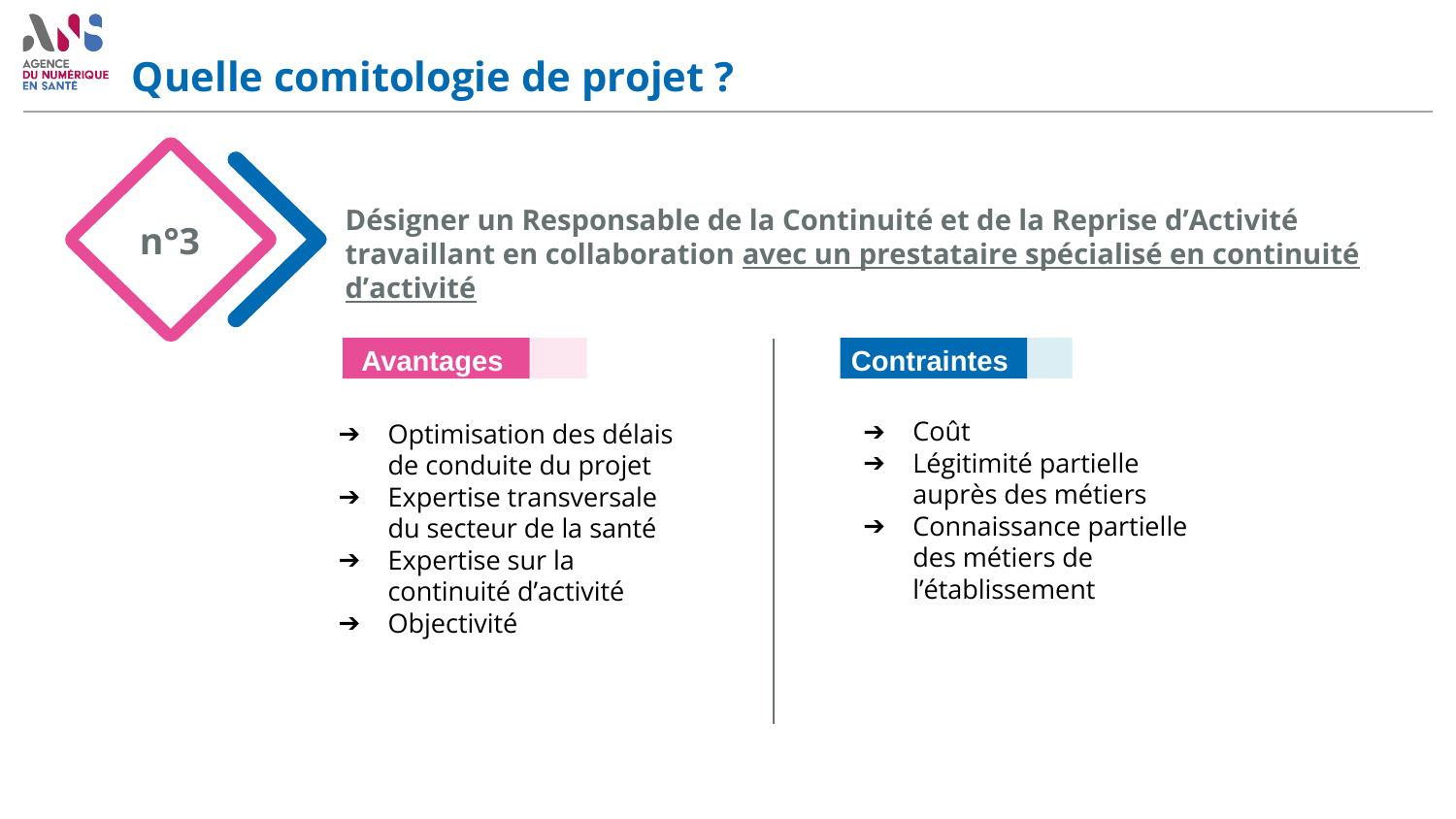

# Quelle comitologie de projet ?

Désigner un Responsable de la Continuité et de la Reprise d’Activité
travaillant en collaboration avec un prestataire spécialisé en continuité d’activité

n°3

Avantages
Contraintes

Optimisation des délais de conduite du projet
Expertise transversale du secteur de la santé
Expertise sur la continuité d’activité
Objectivité

Coût
Légitimité partielle auprès des métiers
Connaissance partielle des métiers de l’établissement